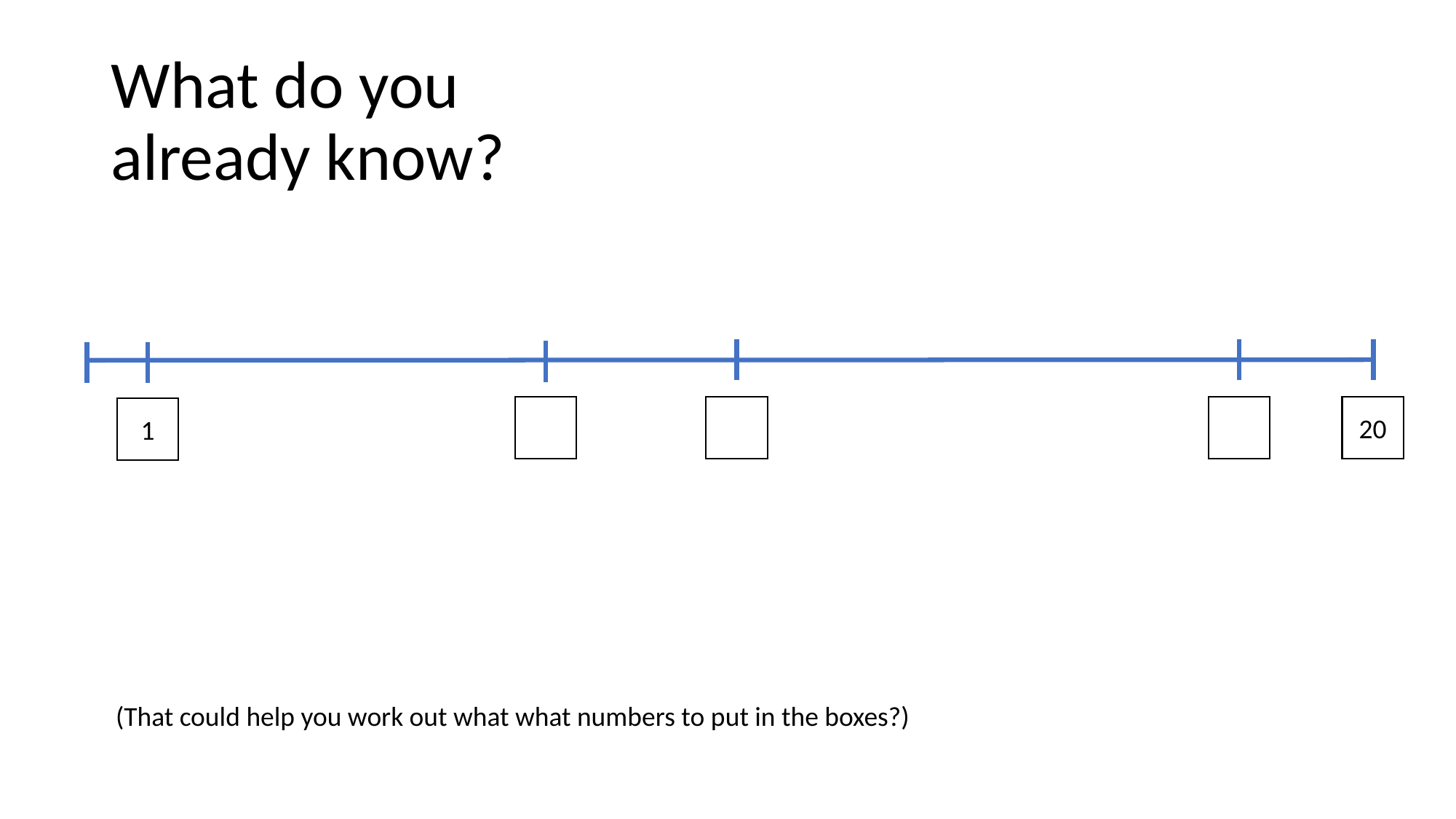

# What do you already know?

20
1
(That could help you work out what what numbers to put in the boxes?)